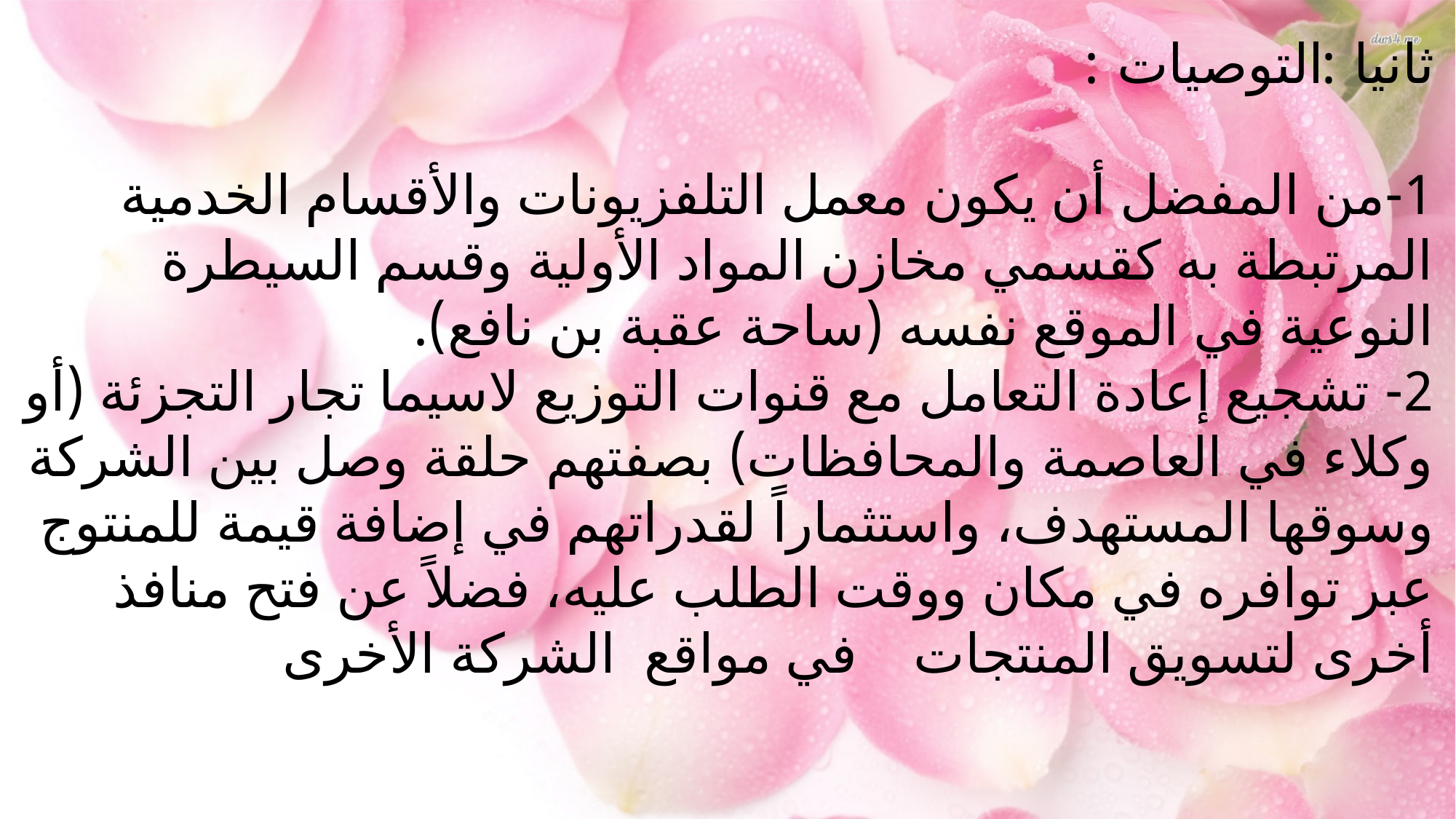

ثانيا :التوصيات :
1-من المفضل أن يكون معمل التلفزيونات والأقسام الخدمية المرتبطة به كقسمي مخازن المواد الأولية وقسم السيطرة النوعية في الموقع نفسه (ساحة عقبة بن نافع).
	2- تشجيع إعادة التعامل مع قنوات التوزيع لاسيما تجار التجزئة (أو وكلاء في العاصمة والمحافظات) بصفتهم حلقة وصل بين الشركة وسوقها المستهدف، واستثماراً لقدراتهم في إضافة قيمة للمنتوج عبر توافره في مكان ووقت الطلب عليه، فضلاً عن فتح منافذ أخرى لتسويق المنتجات    في مواقع  الشركة الأخرى